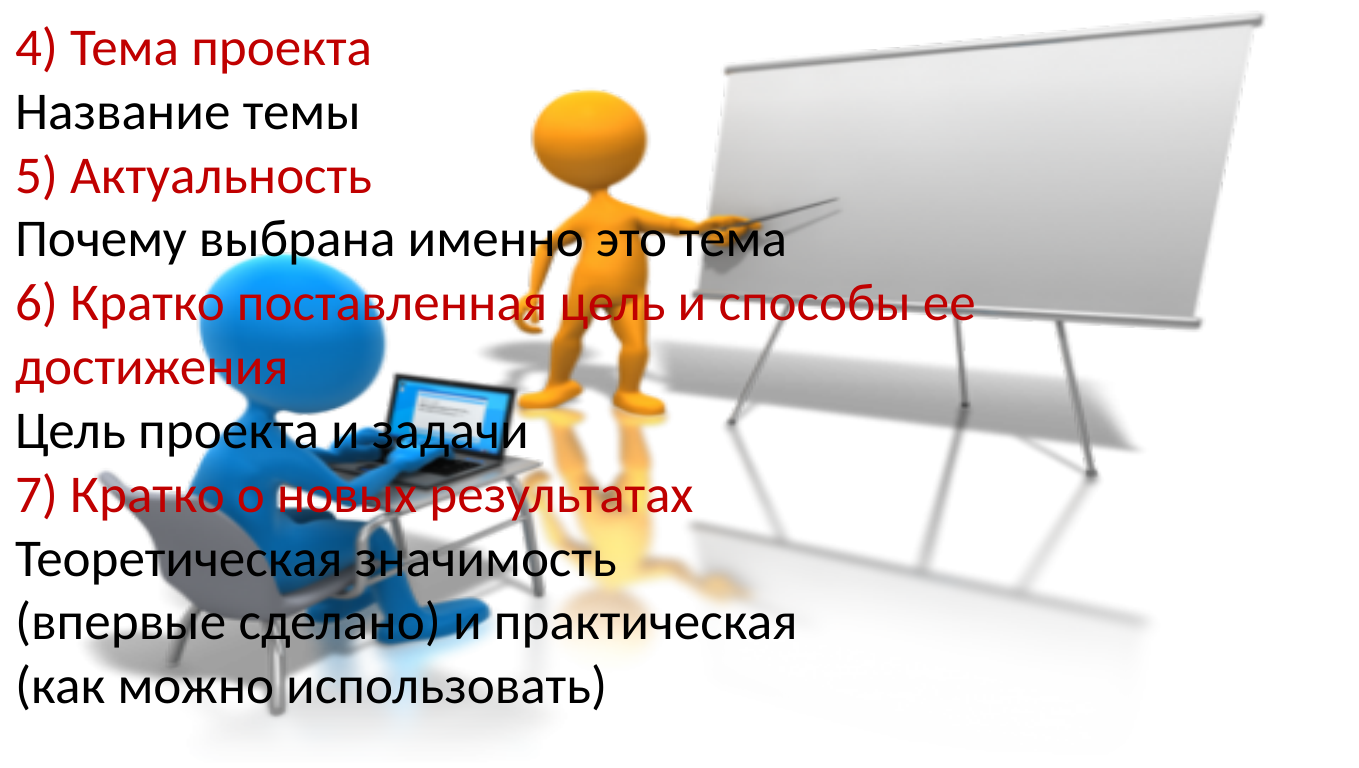

4) Тема проекта
Название темы
5) Актуальность
Почему выбрана именно это тема
6) Кратко поставленная цель и способы ее достижения
Цель проекта и задачи
7) Кратко о новых результатах
Теоретическая значимость
(впервые сделано) и практическая
(как можно использовать)